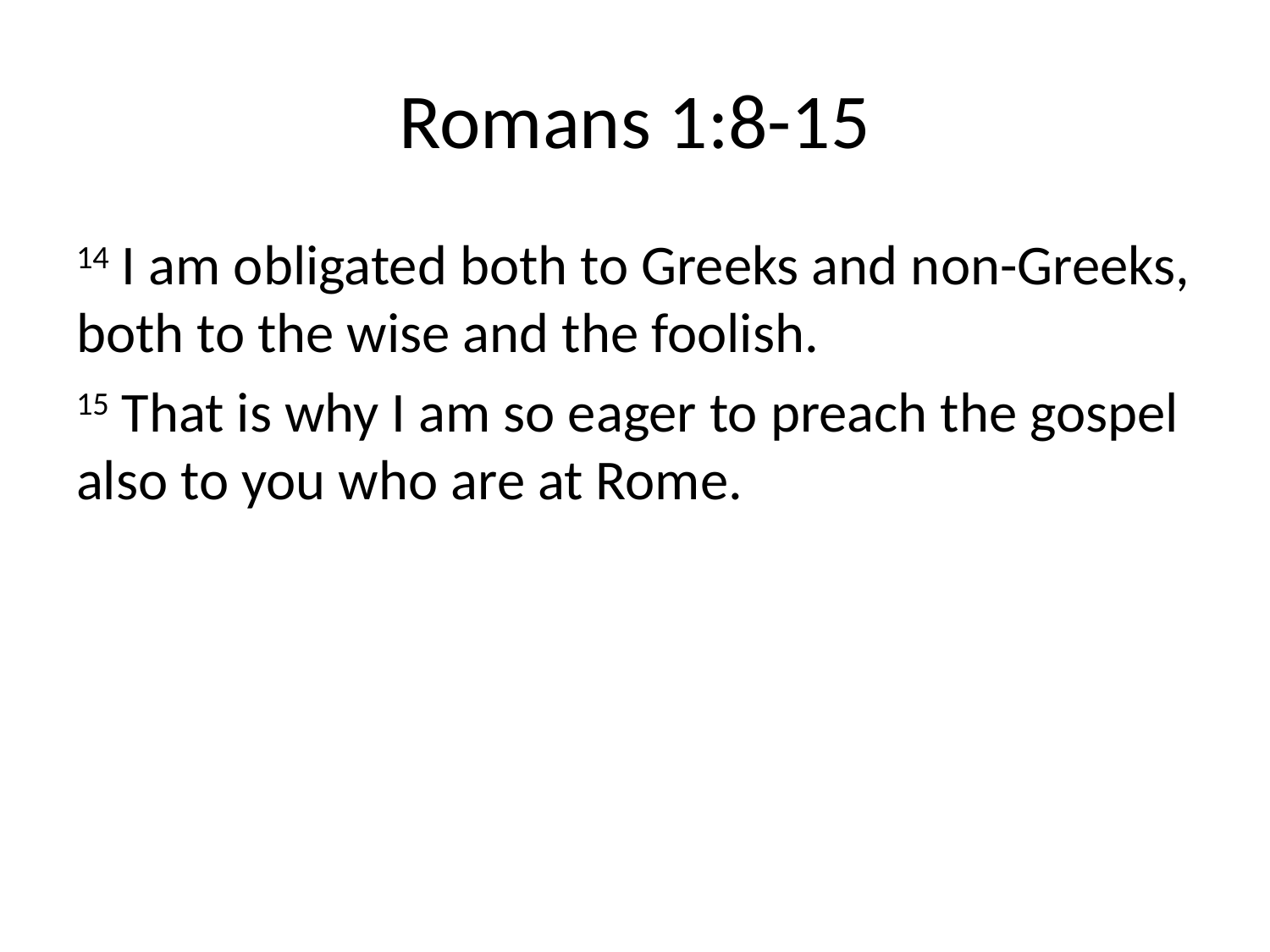

# Romans 1:8-15
14 I am obligated both to Greeks and non-Greeks, both to the wise and the foolish.
15 That is why I am so eager to preach the gospel also to you who are at Rome.